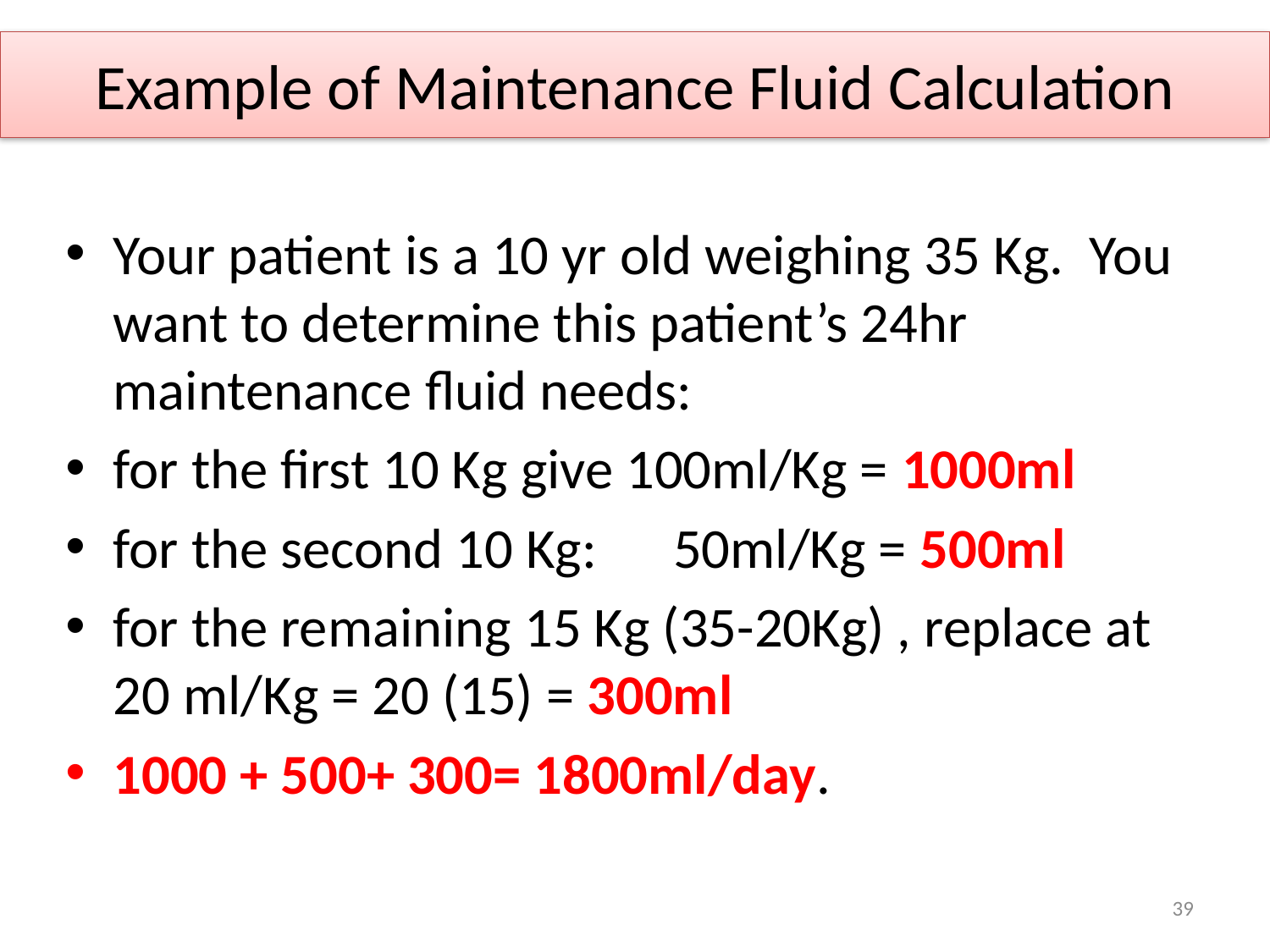

# Example of Maintenance Fluid Calculation
Your patient is a 10 yr old weighing 35 Kg.  You want to determine this patient’s 24hr maintenance fluid needs:
for the first 10 Kg give 100ml/Kg = 1000ml
for the second 10 Kg:      50ml/Kg = 500ml
for the remaining 15 Kg (35-20Kg) , replace at 20 ml/Kg = 20 (15) = 300ml
1000 + 500+ 300= 1800ml/day.
39